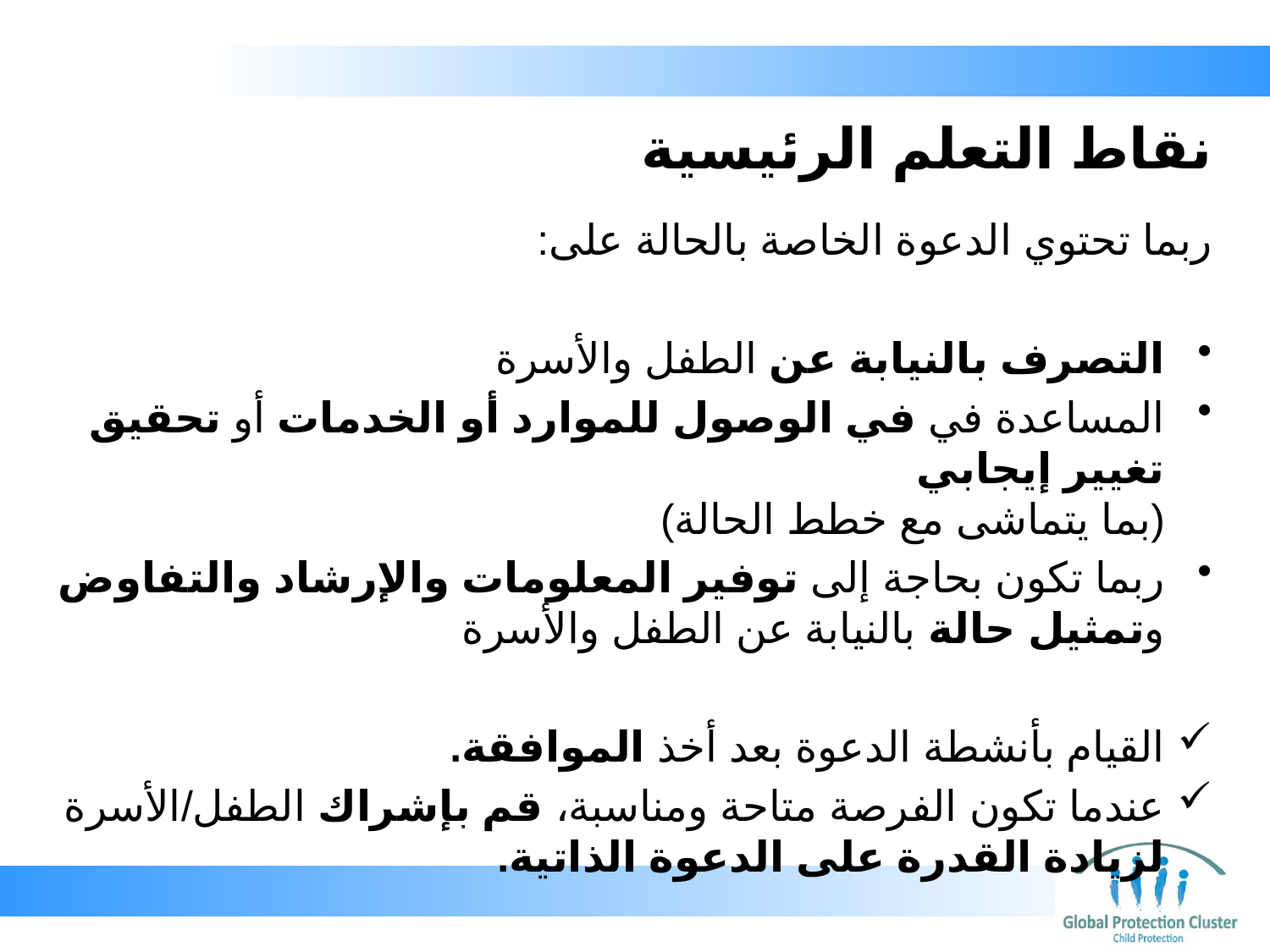

# نقاط التعلم الرئيسية
ربما تحتوي الدعوة الخاصة بالحالة على:

التصرف بالنيابة عن الطفل والأسرة
المساعدة في في الوصول للموارد أو الخدمات أو تحقيق تغيير إيجابي
(بما يتماشى مع خطط الحالة)
ربما تكون بحاجة إلى توفير المعلومات والإرشاد والتفاوض وتمثيل حالة بالنيابة عن الطفل والأسرة

القيام بأنشطة الدعوة بعد أخذ الموافقة.
عندما تكون الفرصة متاحة ومناسبة، قم بإشراك الطفل/الأسرة لزيادة القدرة على الدعوة الذاتية.